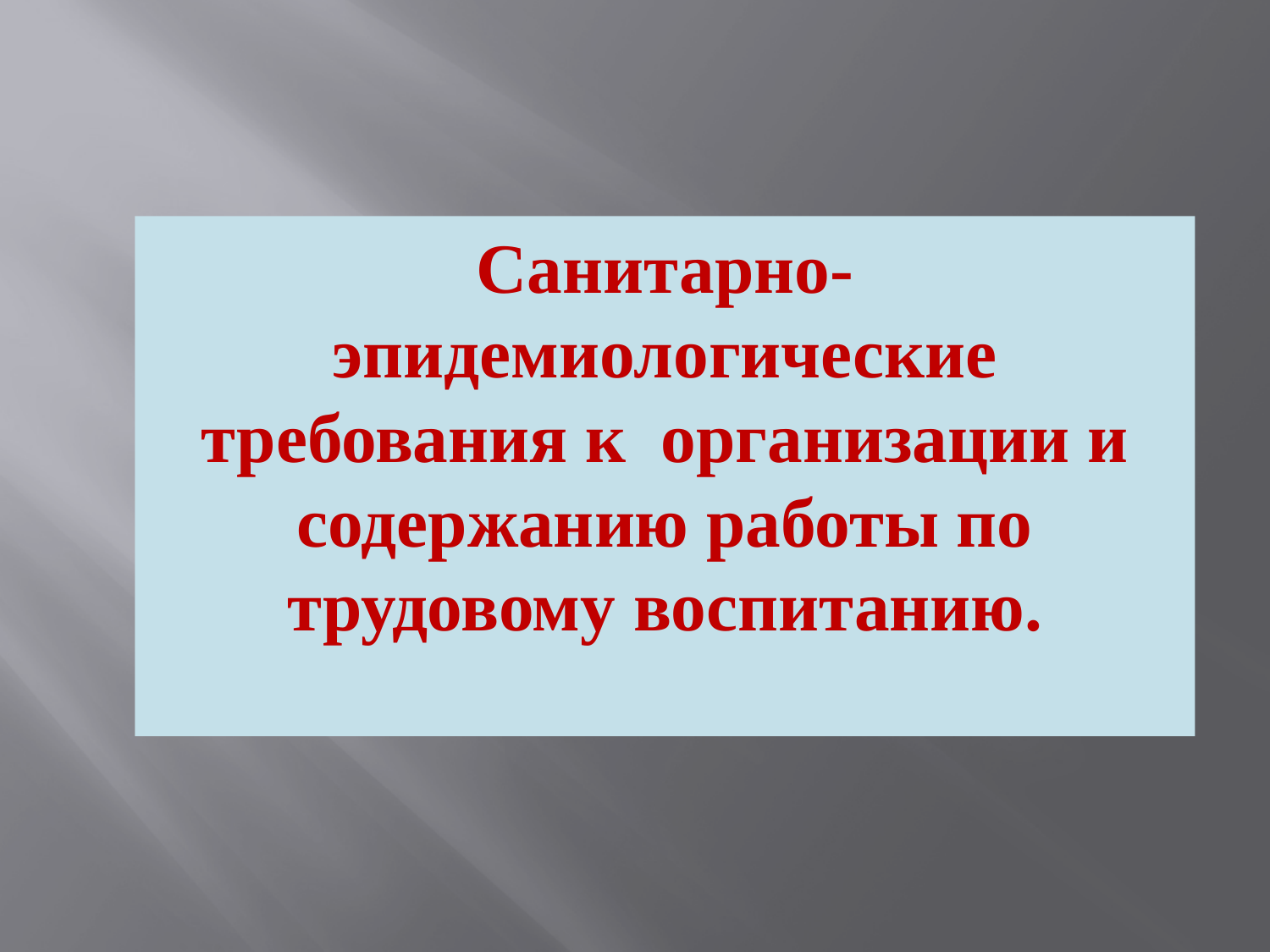

Санитарно-эпидемиологические требования к  организации и содержанию работы по трудовому воспитанию.